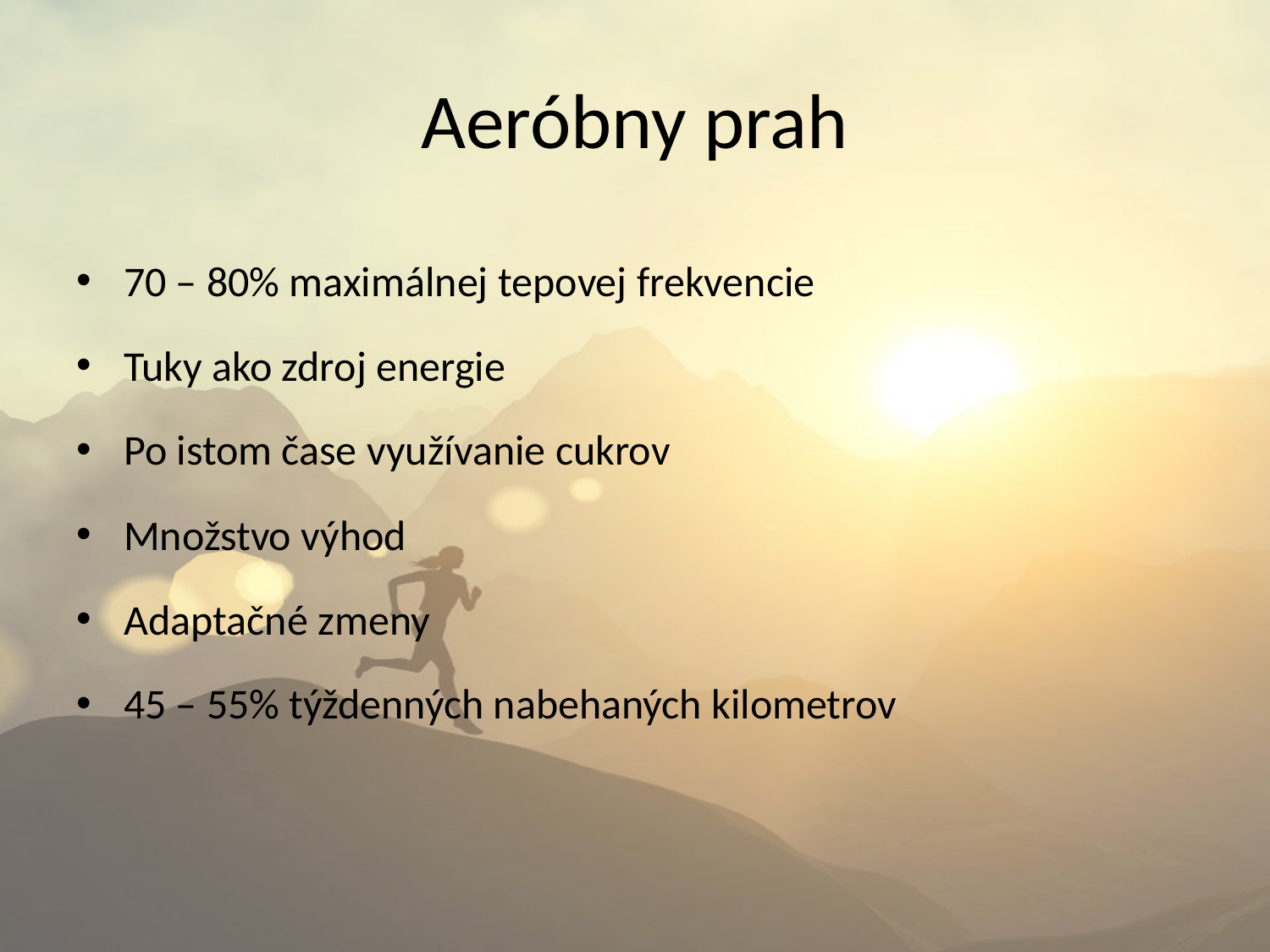

# Aeróbny prah
70 – 80% maximálnej tepovej frekvencie
Tuky ako zdroj energie
Po istom čase využívanie cukrov
Množstvo výhod
Adaptačné zmeny
45 – 55% týždenných nabehaných kilometrov